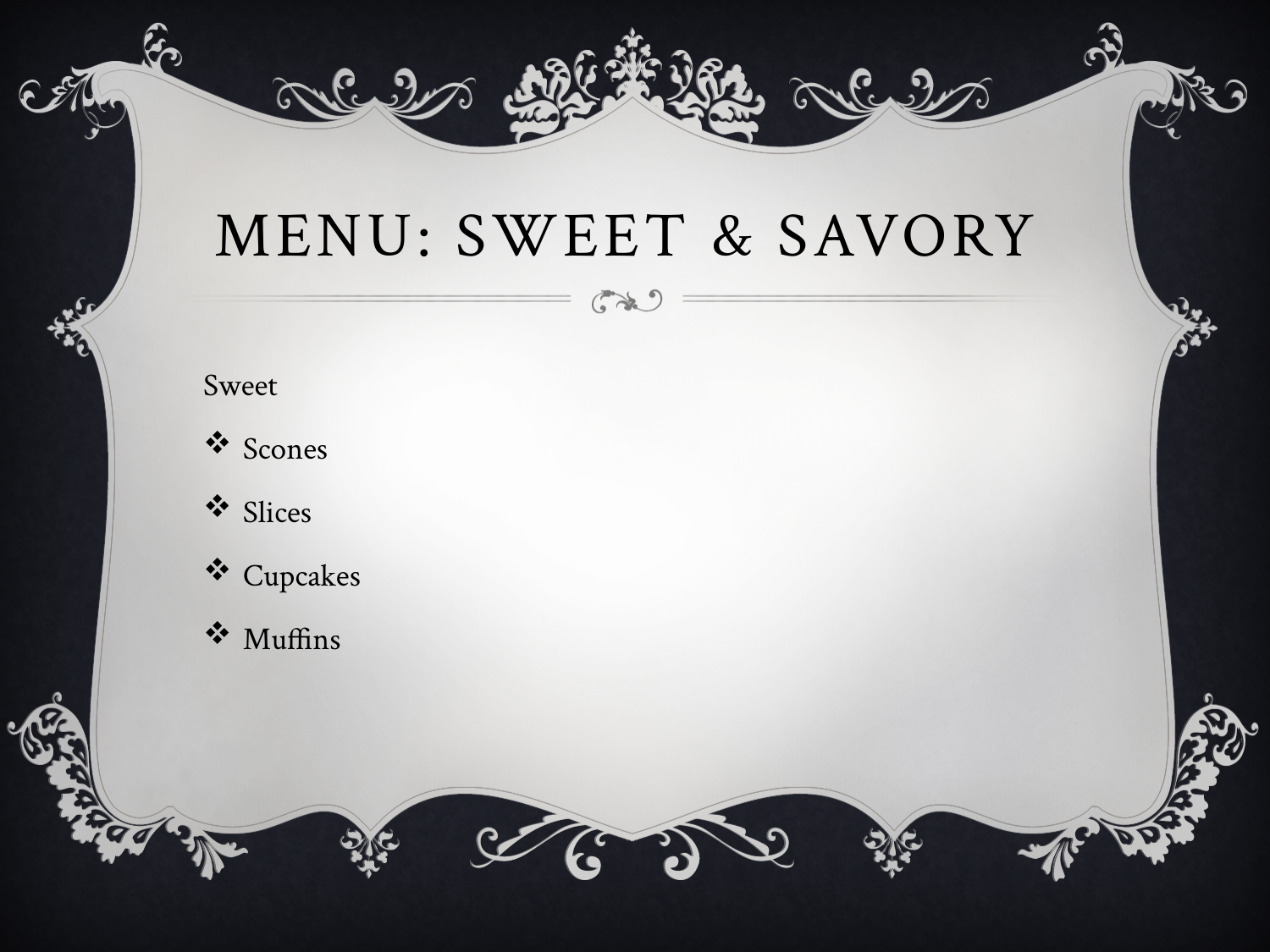

# Menu: sWEET & savory
Sweet
Scones
Slices
Cupcakes
Muffins